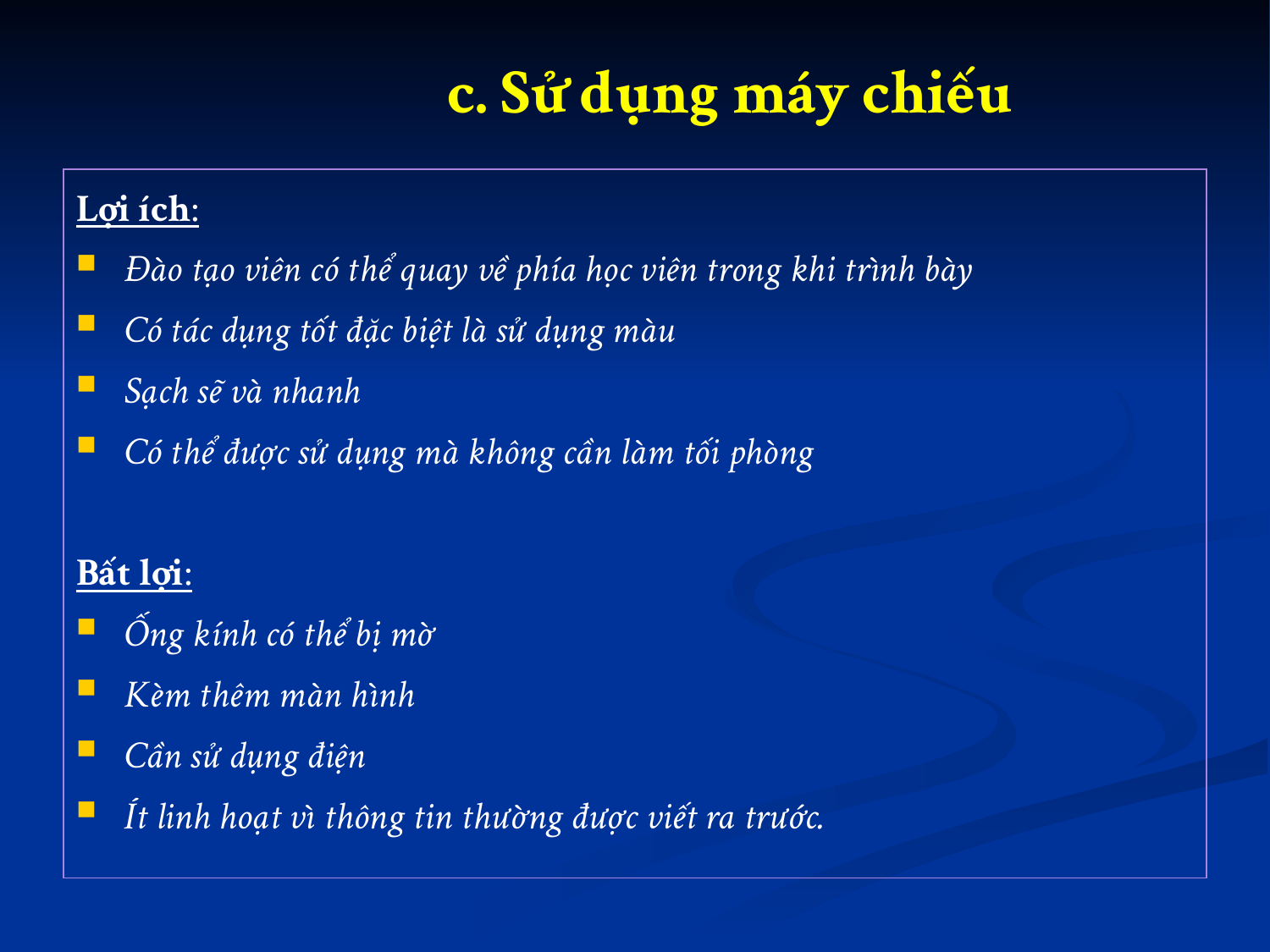

# c. Sử dụng máy chiếu
Lợi ích:
Đào tạo viên có thể quay về phía học viên trong khi trình bày
Có tác dụng tốt đặc biệt là sử dụng màu
Sạch sẽ và nhanh
Có thể được sử dụng mà không cần làm tối phòng

Bất lợi:
Ống kính có thể bị mờ
Kèm thêm màn hình
Cần sử dụng điện
Ít linh hoạt vì thông tin thường được viết ra trước.